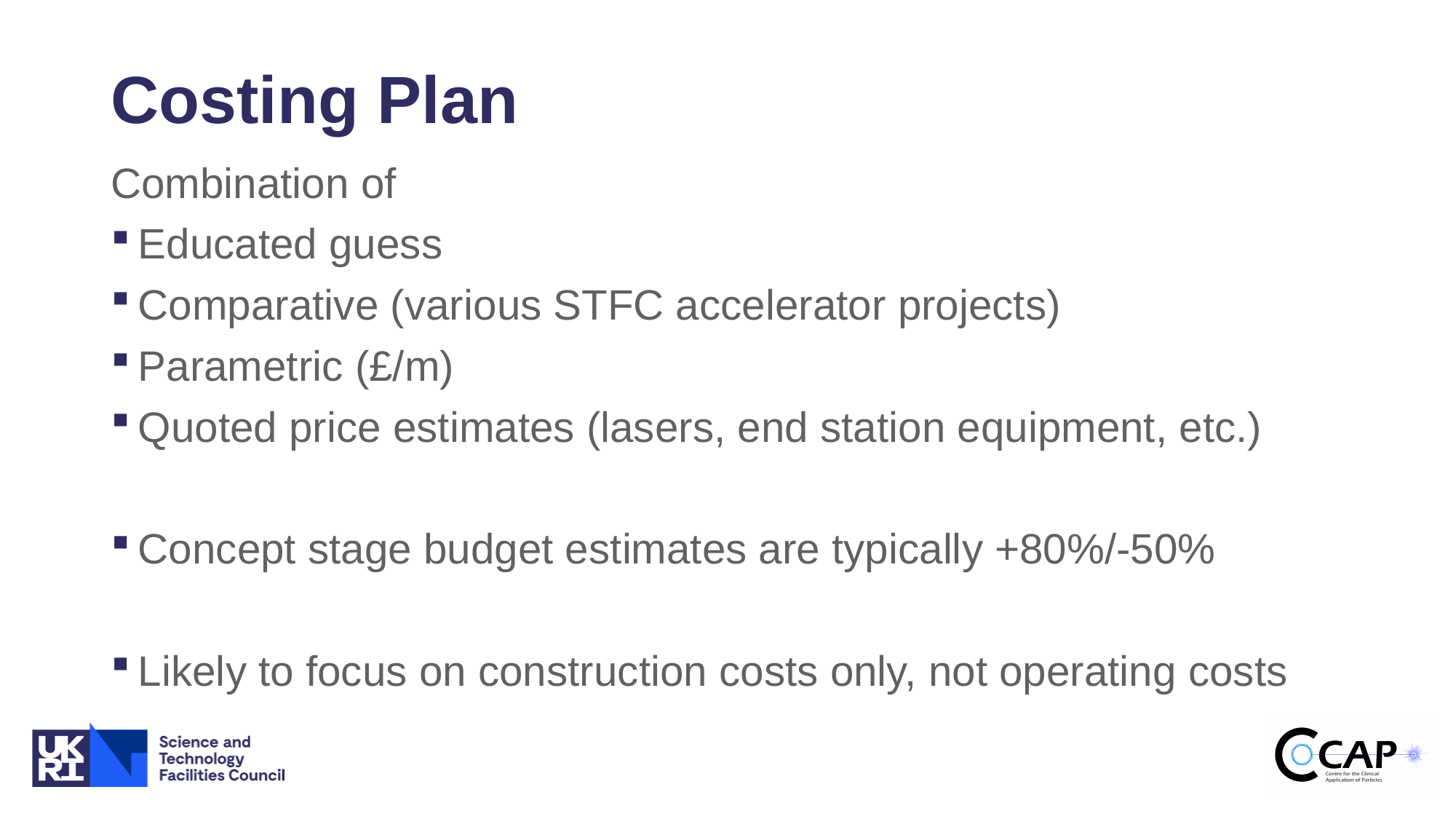

# Costing Plan
Combination of
Educated guess
Comparative (various STFC accelerator projects)
Parametric (£/m)
Quoted price estimates (lasers, end station equipment, etc.)

Concept stage budget estimates are typically +80%/-50%

Likely to focus on construction costs only, not operating costs